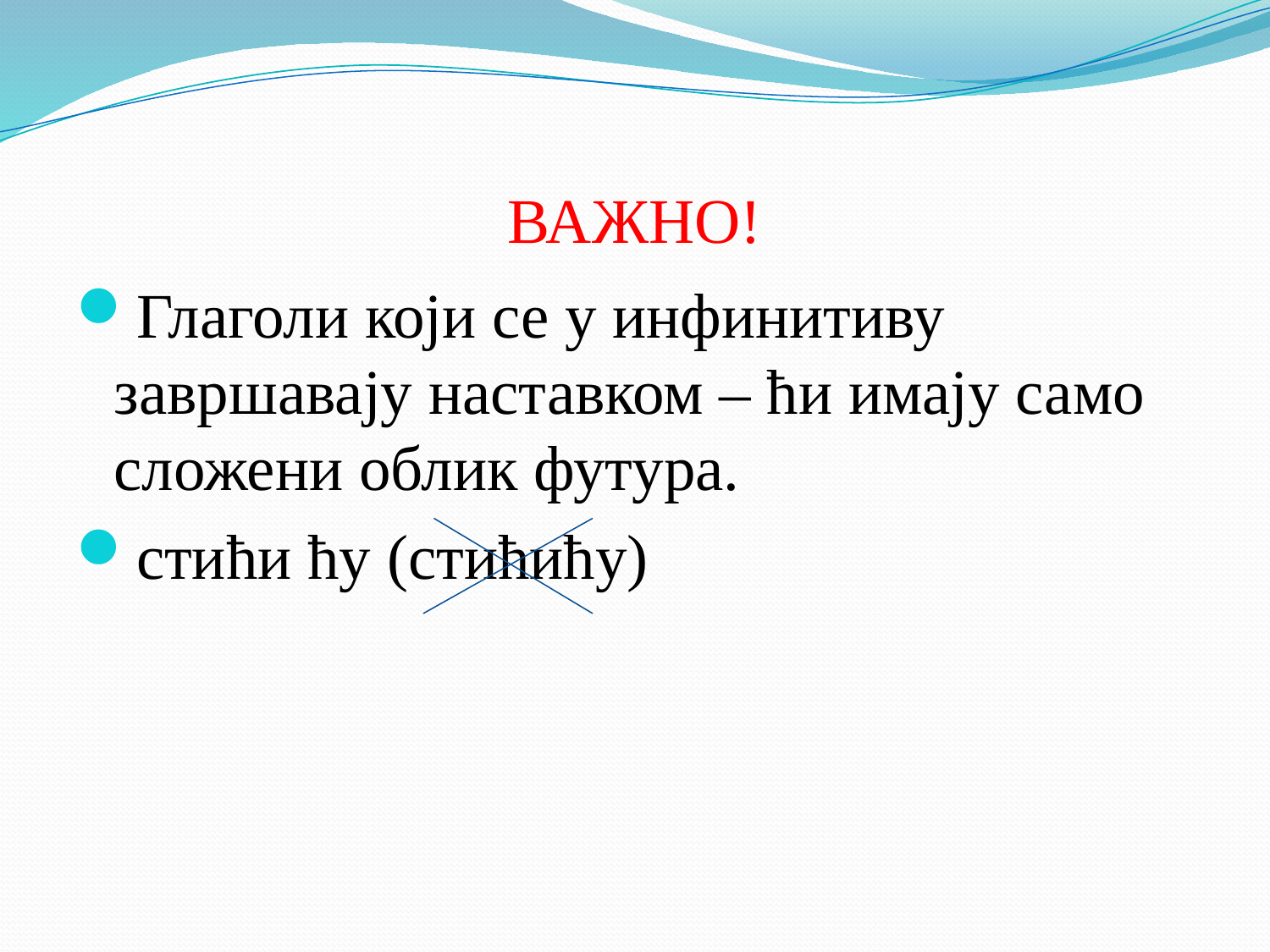

# ВАЖНО!
Глаголи који се у инфинитиву завршавају наставком – ћи имају само сложени облик футура.
стићи ћу (стићићу)